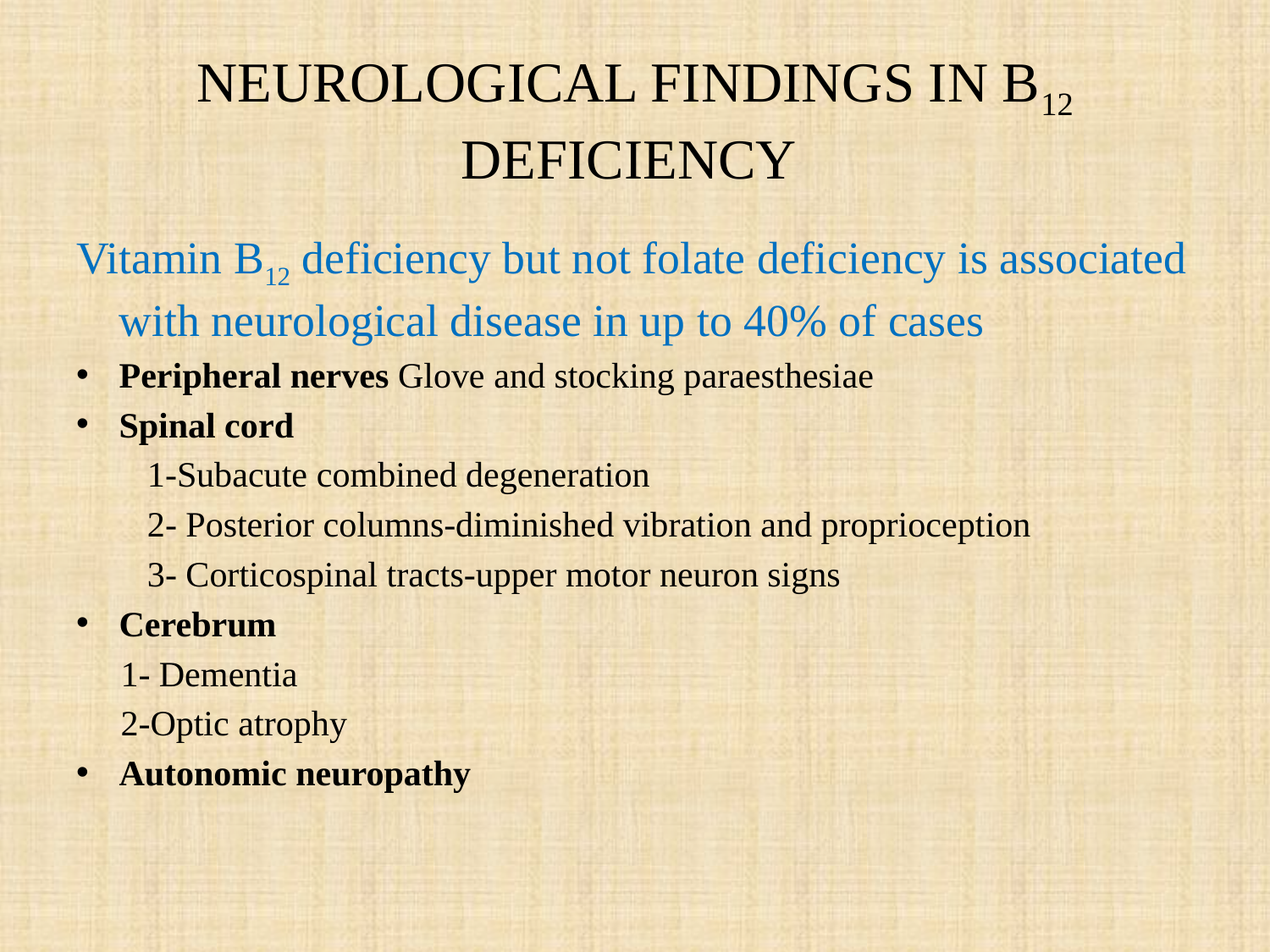

# NEUROLOGICAL FINDINGS IN B12 DEFICIENCY
Vitamin B12 deficiency but not folate deficiency is associated with neurological disease in up to 40% of cases
Peripheral nerves Glove and stocking paraesthesiae
Spinal cord
        1-Subacute combined degeneration
        2- Posterior columns-diminished vibration and proprioception
        3- Corticospinal tracts-upper motor neuron signs
Cerebrum
     1- Dementia
     2-Optic atrophy
Autonomic neuropathy